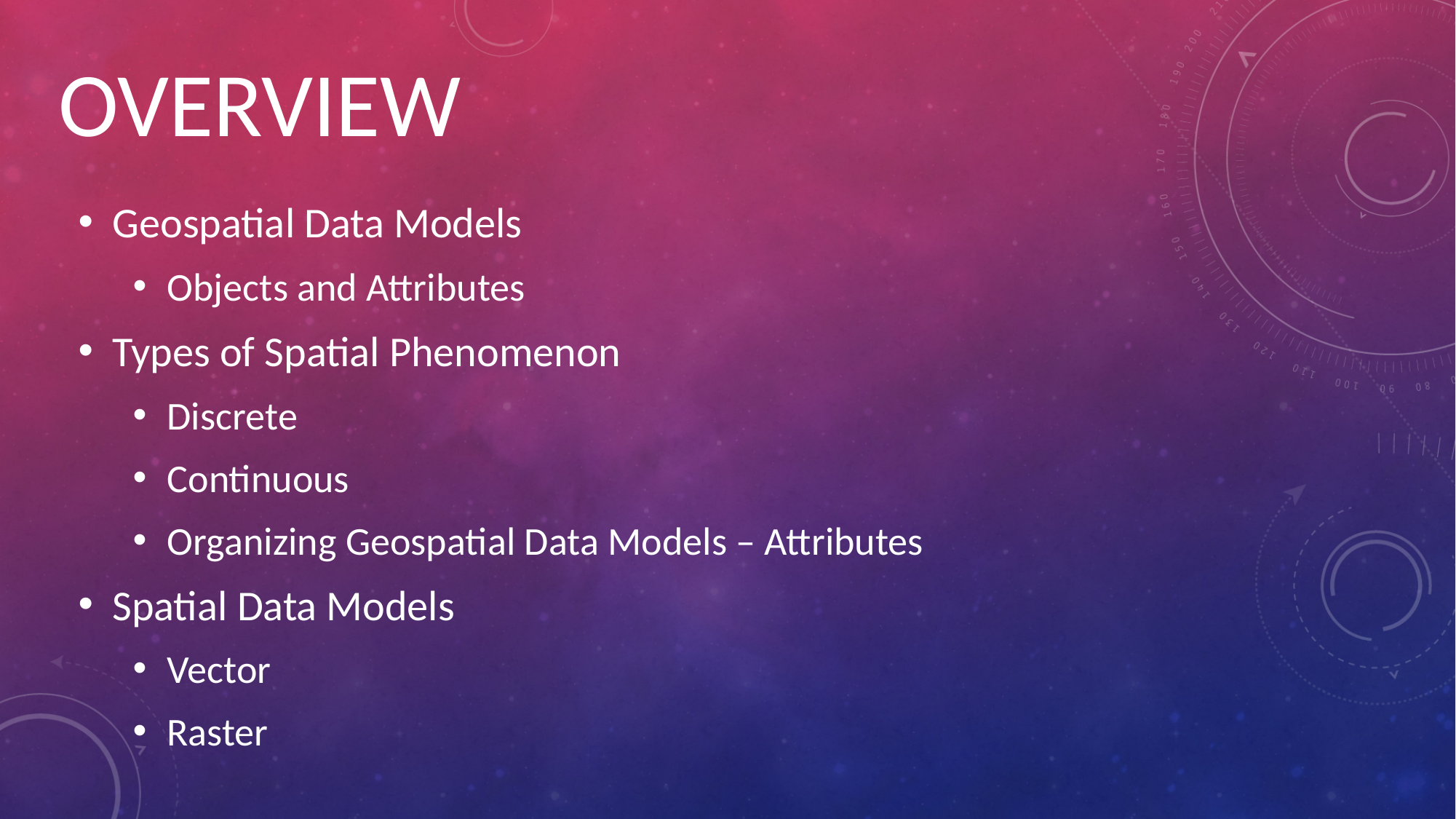

# Overview
Geospatial Data Models
Objects and Attributes
Types of Spatial Phenomenon
Discrete
Continuous
Organizing Geospatial Data Models – Attributes
Spatial Data Models
Vector
Raster